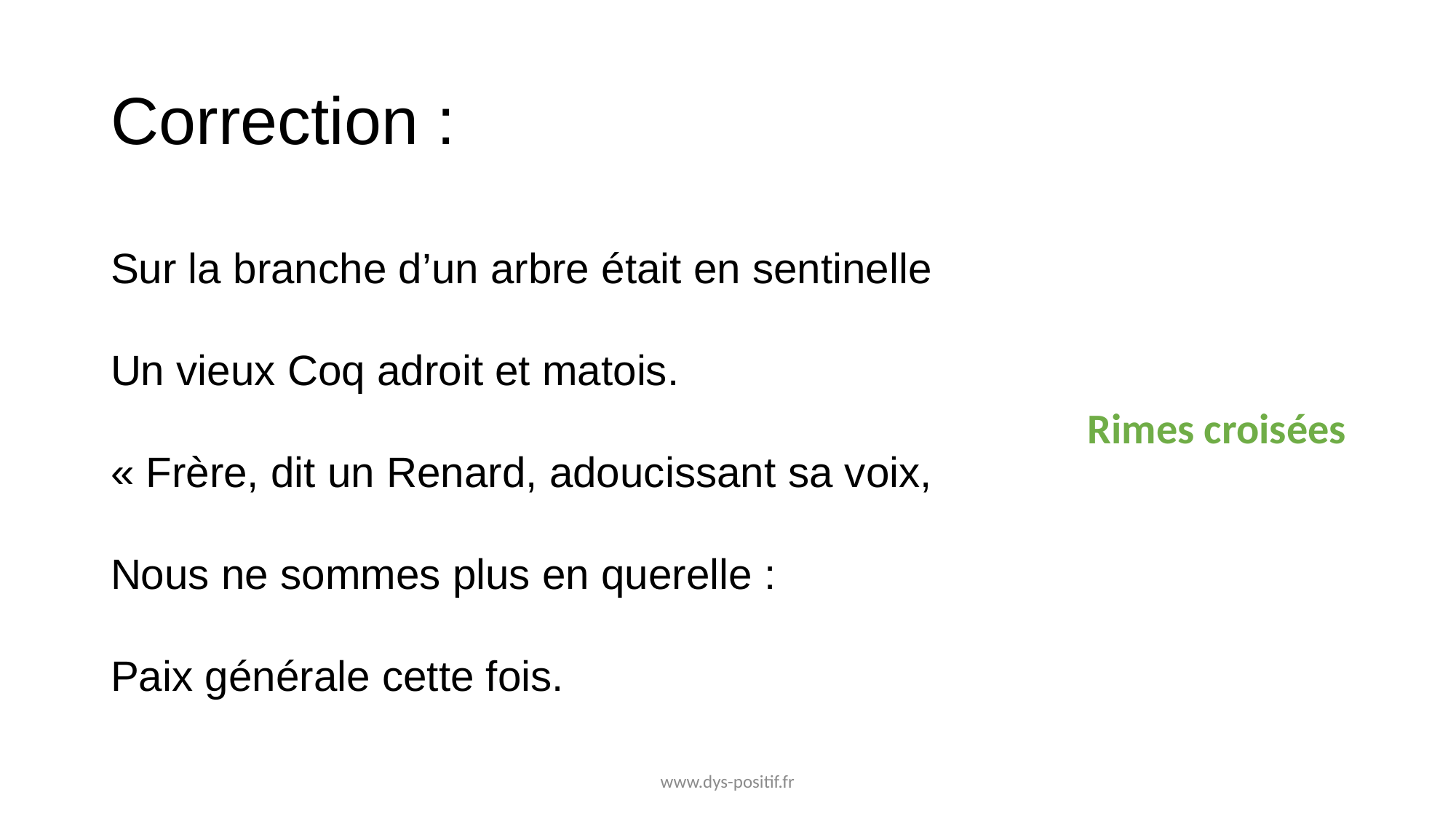

# Correction :
Sur la branche d’un arbre était en sentinelle
Un vieux Coq adroit et matois.
« Frère, dit un Renard, adoucissant sa voix,
Nous ne sommes plus en querelle :
Paix générale cette fois.

Rimes croisées

www.dys-positif.fr